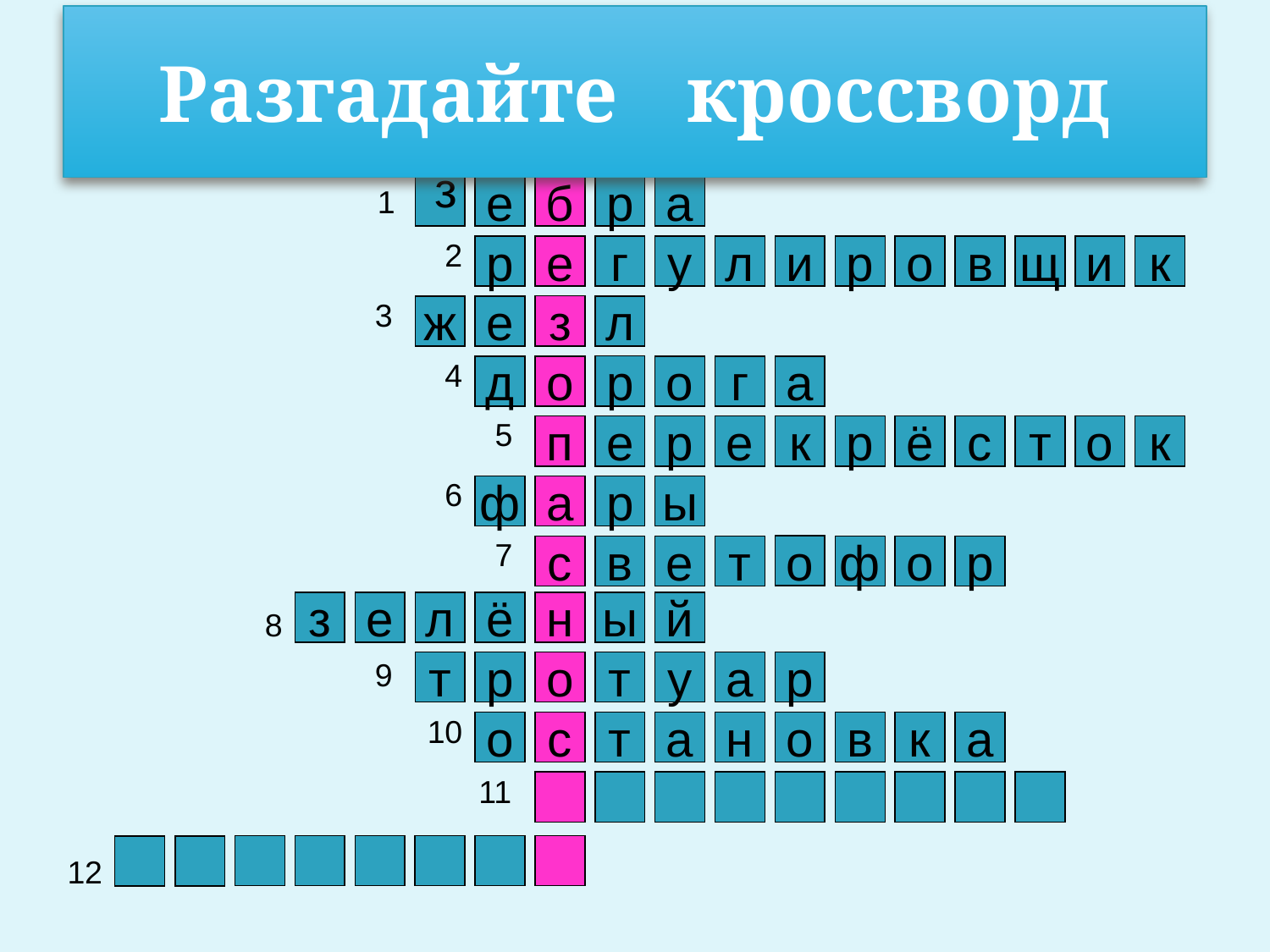

# Разгадайте    кроссворд
з
1

е
б
р
а
2
р
е
г
у
л
и
р
о
в
щ
и
к
3
з
ж
е

л
4
р
д
о

о
г
а
5
р
п
е

е
к
р
ё
с
т
о
к
6
ф
а
р
ы
7
о
с
в
е
т

ф
о
р
з
е
л
ё
н
ы
й
8
9
т
р
о
т
у
а
р
10
о
с
т
а
н
о
в
к
а
11

12